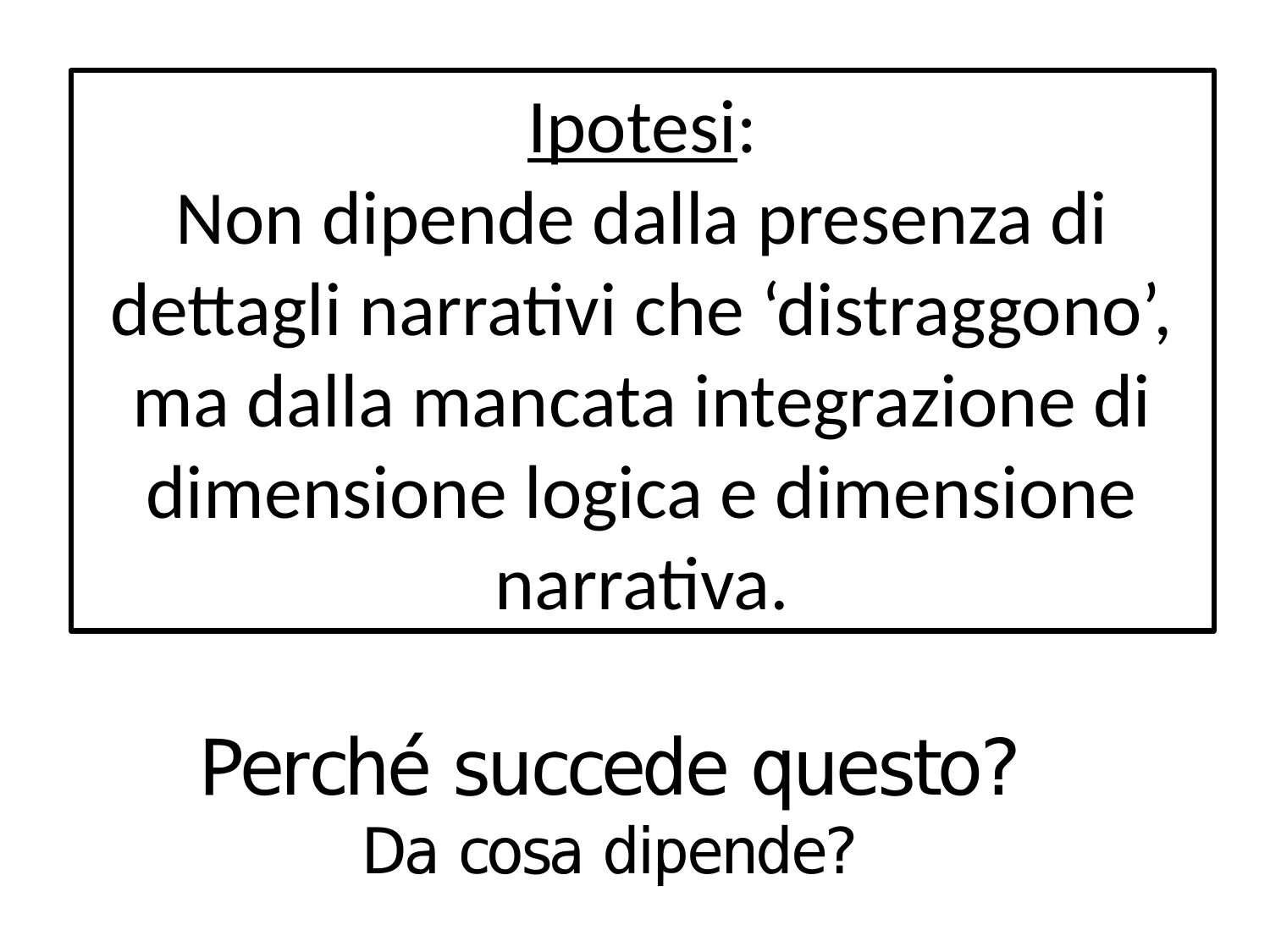

# Ipotesi: Non dipende dalla presenza di dettagli narrativi che ‘distraggono’, ma dalla mancata integrazione di dimensione logica e dimensione narrativa.
Perché succede questo?
Da cosa dipende?